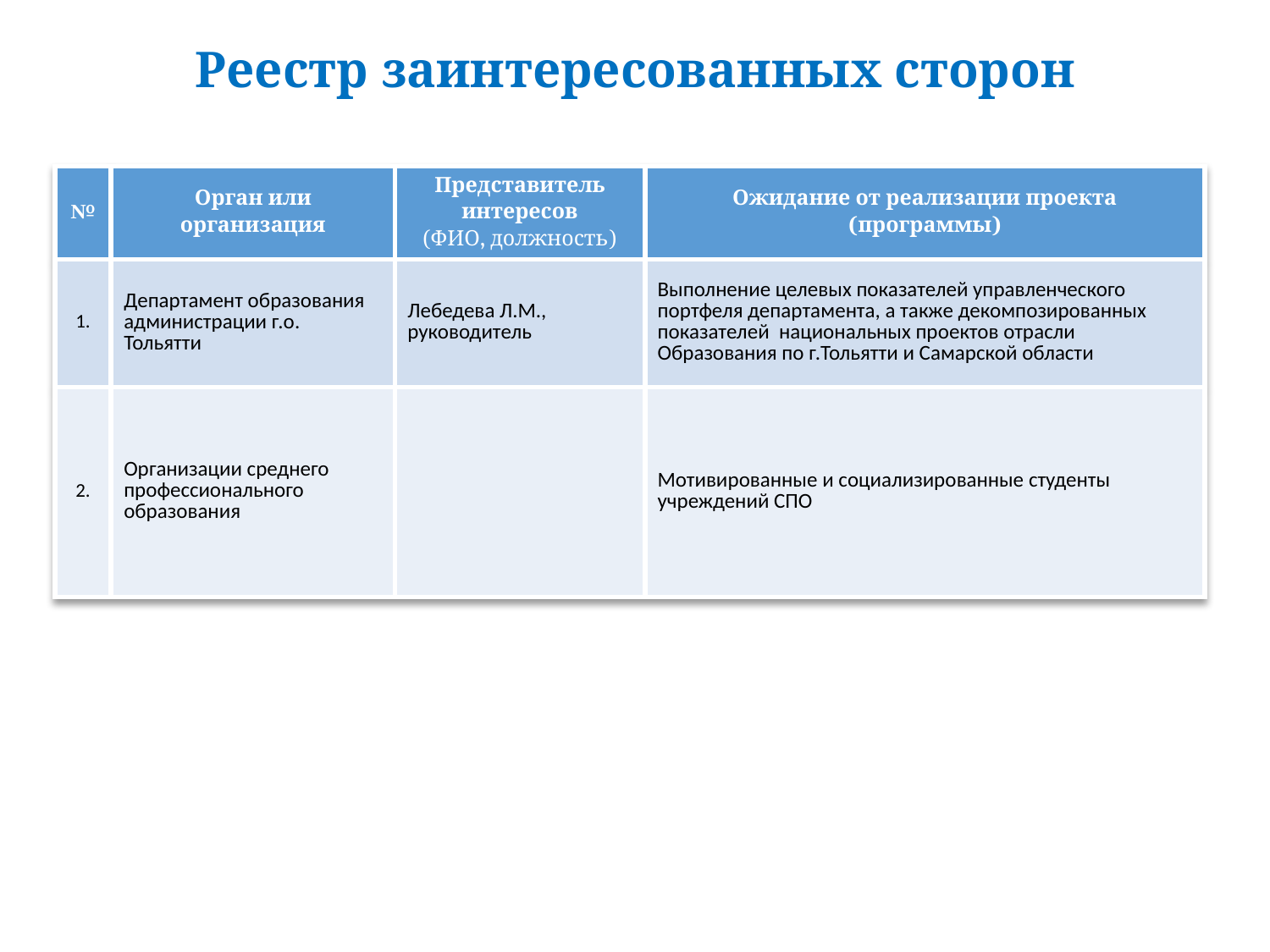

Реестр заинтересованных сторон
#
| № | Орган или организация | Представитель интересов (ФИО, должность) | Ожидание от реализации проекта (программы) |
| --- | --- | --- | --- |
| 1. | Департамент образования администрации г.о. Тольятти | Лебедева Л.М., руководитель | Выполнение целевых показателей управленческого портфеля департамента, а также декомпозированных показателей национальных проектов отрасли Образования по г.Тольятти и Самарской области |
| 2. | Организации среднего профессионального образования |  | Мотивированные и социализированные студенты учреждений СПО |